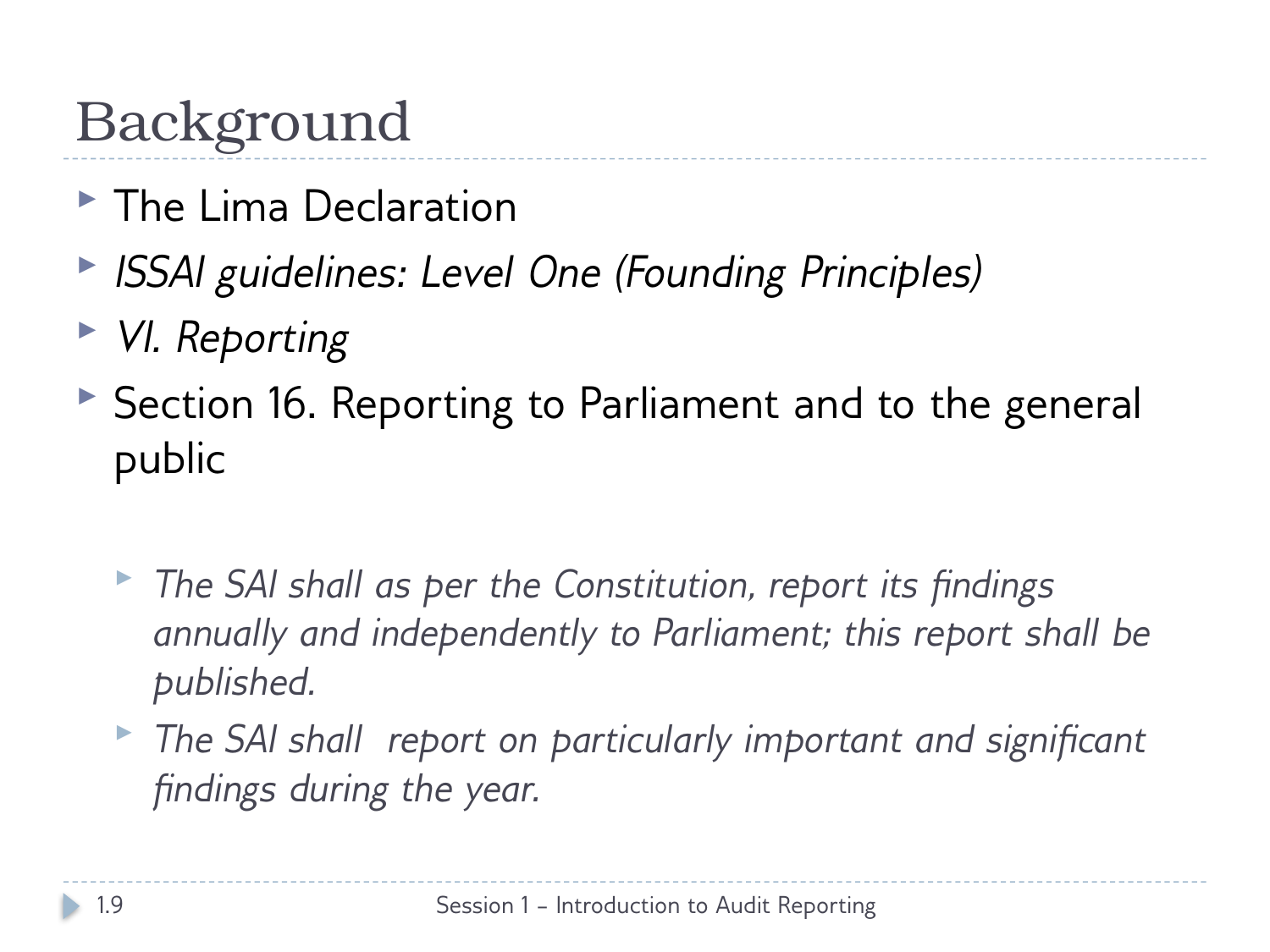

# Background
The Lima Declaration
ISSAI guidelines: Level One (Founding Principles)
VI. Reporting
Section 16. Reporting to Parliament and to the general public

The SAI shall as per the Constitution, report its findings annually and independently to Parliament; this report shall be published.
The SAI shall  report on particularly important and significant findings during the year.
1.9
Session 1 – Introduction to Audit Reporting